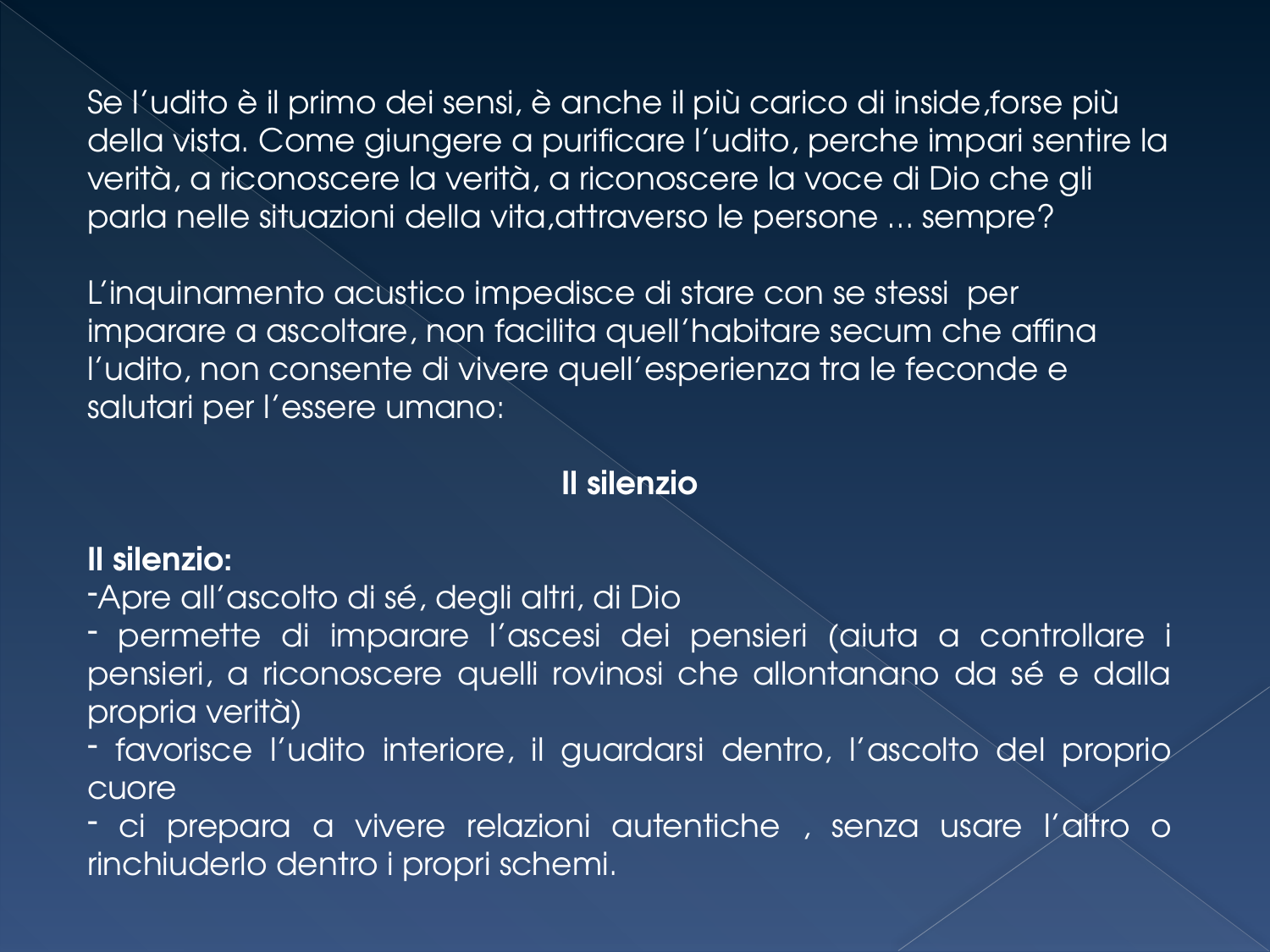

Se l’udito è il primo dei sensi, è anche il più carico di inside,forse più della vista. Come giungere a purificare l’udito, perche impari sentire la verità, a riconoscere la verità, a riconoscere la voce di Dio che gli parla nelle situazioni della vita,attraverso le persone … sempre?

L’inquinamento acustico impedisce di stare con se stessi  per  imparare a ascoltare, non facilita quell’habitare secum che affina l’udito, non consente di vivere quell’esperienza tra le feconde e salutari per l’essere umano:

Il silenzio

Il silenzio:
Apre all’ascolto di sé, degli altri, di Dio
 permette di imparare l’ascesi dei pensieri (aiuta a controllare i pensieri, a riconoscere quelli rovinosi che allontanano da sé e dalla propria verità)
 favorisce l’udito interiore, il guardarsi dentro, l’ascolto del proprio cuore
 ci prepara a vivere relazioni autentiche , senza usare l’altro o rinchiuderlo dentro i propri schemi.